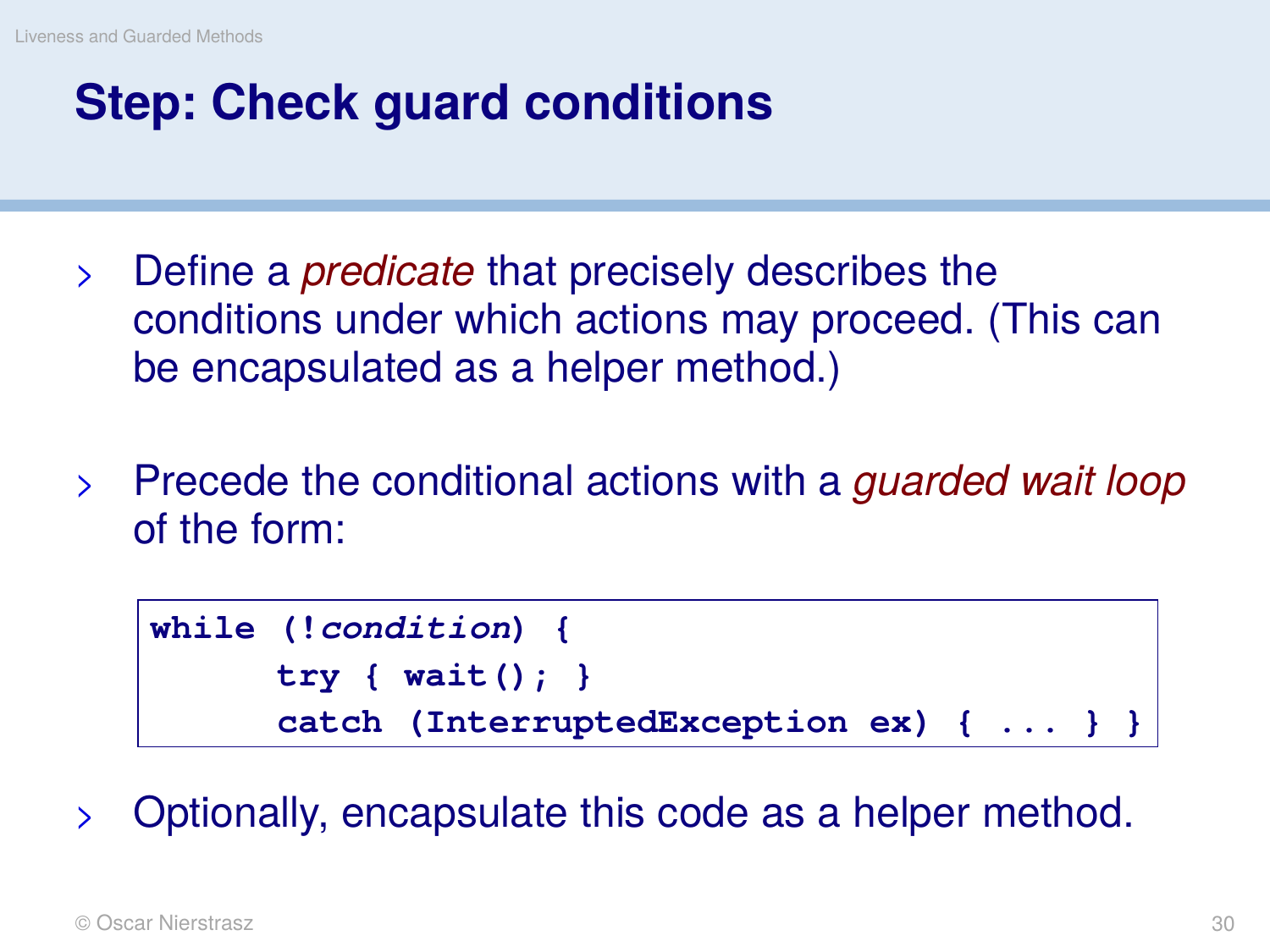

Liveness and Guarded Methods
# Step: Check guard conditions
Define a predicate that precisely describes the conditions under which actions may proceed. (This can be encapsulated as a helper method.)

Precede the conditional actions with a guarded wait loop of the form:

Optionally, encapsulate this code as a helper method.
while (!condition) {
	try { wait(); }
	catch (InterruptedException ex) { ... } }
© Oscar Nierstrasz
30